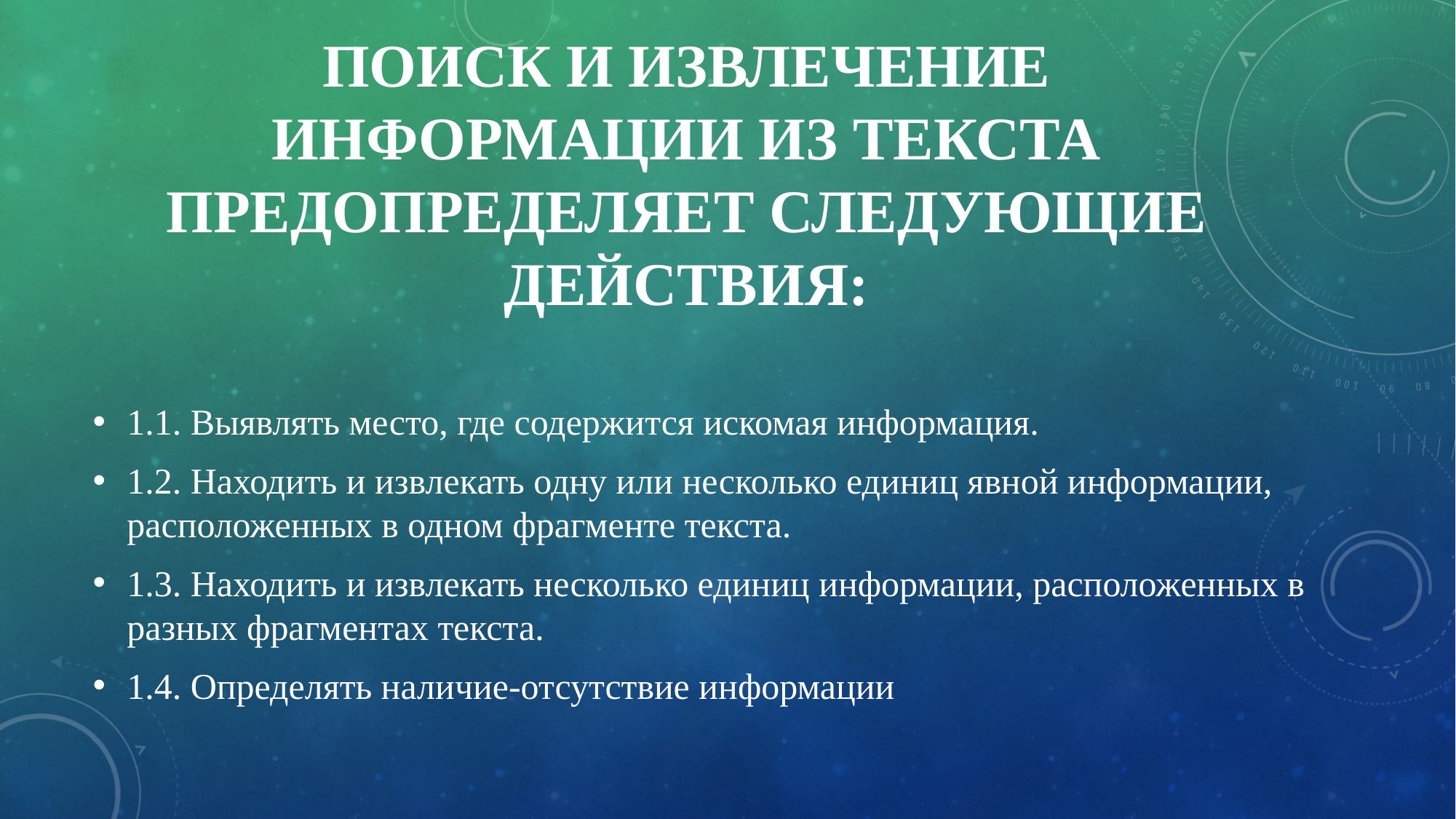

# Поиск и извлечение информации из текста предопределяет следующие действия:
1.1. Выявлять место, где содержится искомая информация.
1.2. Находить и извлекать одну или несколько единиц явной информации, расположенных в одном фрагменте текста.
1.3. Находить и извлекать несколько единиц информации, расположенных в разных фрагментах текста.
1.4. Определять наличие-отсутствие информации